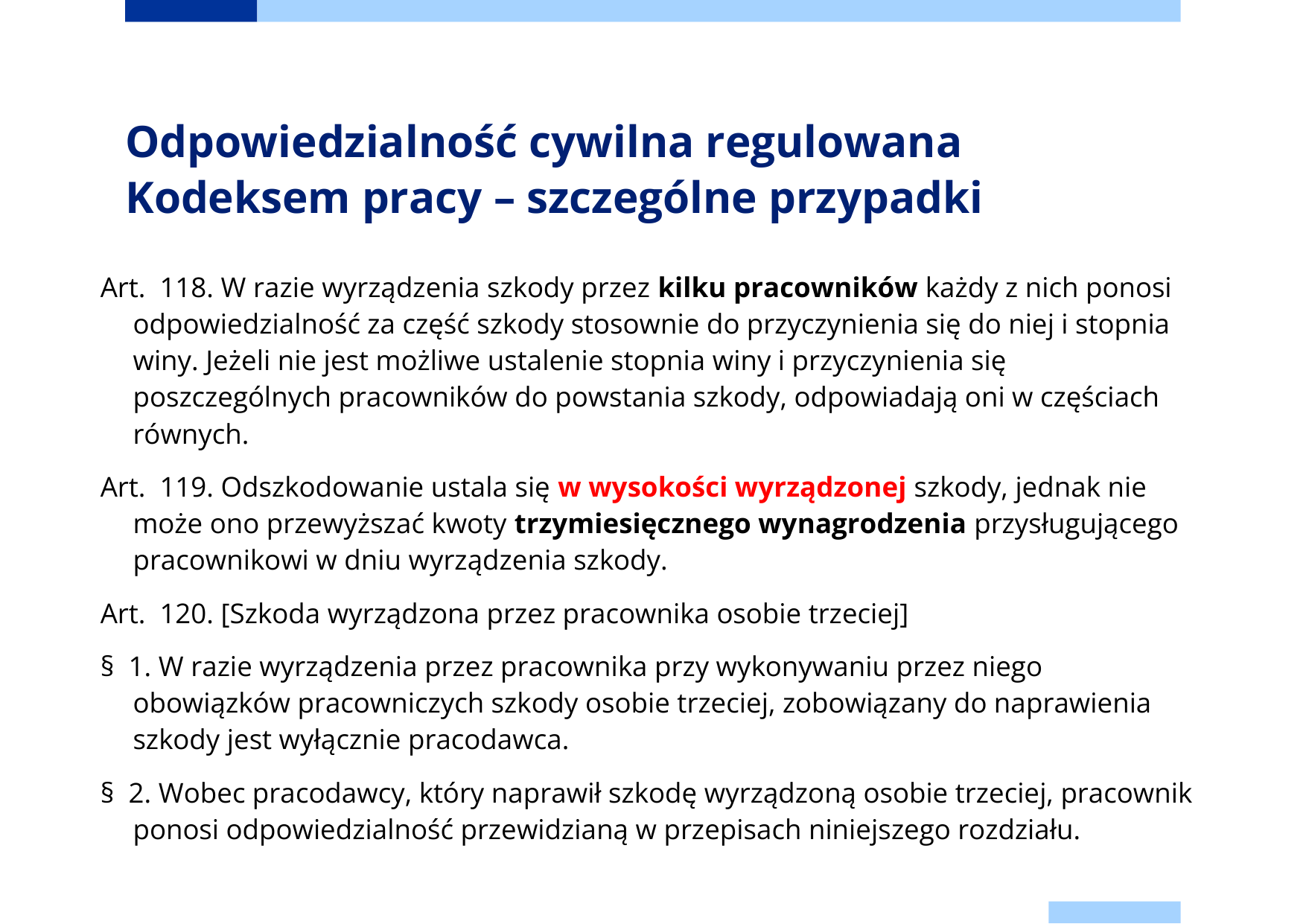

# Odpowiedzialność cywilna regulowana Kodeksem pracy – szczególne przypadki
Art.  118. W razie wyrządzenia szkody przez kilku pracowników każdy z nich ponosi odpowiedzialność za część szkody stosownie do przyczynienia się do niej i stopnia winy. Jeżeli nie jest możliwe ustalenie stopnia winy i przyczynienia się poszczególnych pracowników do powstania szkody, odpowiadają oni w częściach równych.
Art.  119. Odszkodowanie ustala się w wysokości wyrządzonej szkody, jednak nie może ono przewyższać kwoty trzymiesięcznego wynagrodzenia przysługującego pracownikowi w dniu wyrządzenia szkody.
Art.  120. [Szkoda wyrządzona przez pracownika osobie trzeciej]
§  1. W razie wyrządzenia przez pracownika przy wykonywaniu przez niego obowiązków pracowniczych szkody osobie trzeciej, zobowiązany do naprawienia szkody jest wyłącznie pracodawca.
§  2. Wobec pracodawcy, który naprawił szkodę wyrządzoną osobie trzeciej, pracownik ponosi odpowiedzialność przewidzianą w przepisach niniejszego rozdziału.